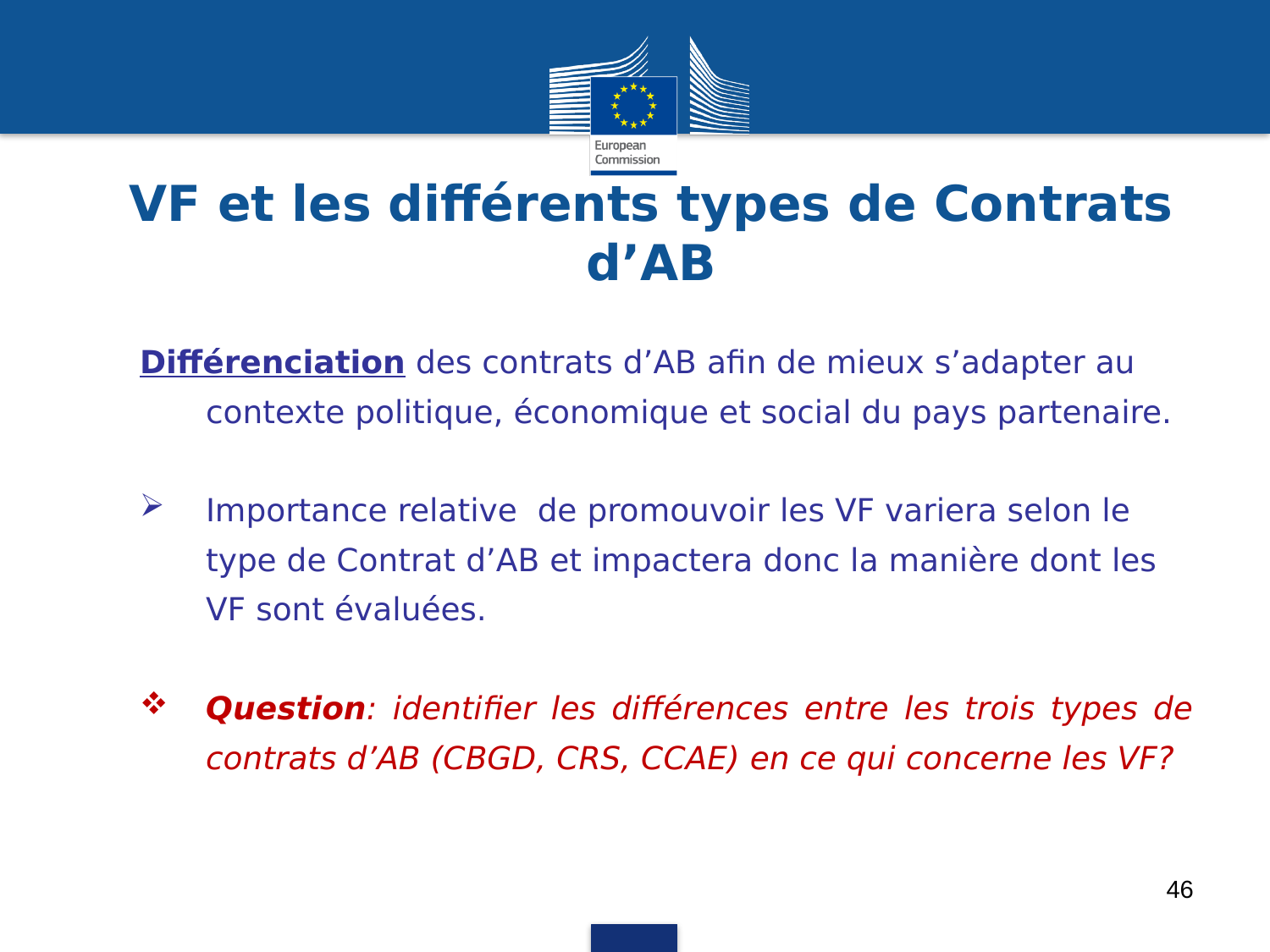

# VF et les différents types de Contrats d’AB

Différenciation des contrats d’AB afin de mieux s’adapter au contexte politique, économique et social du pays partenaire.

Importance relative  de promouvoir les VF variera selon le type de Contrat d’AB et impactera donc la manière dont les VF sont évaluées.

Question: identifier les différences entre les trois types de contrats d’AB (CBGD, CRS, CCAE) en ce qui concerne les VF?

46